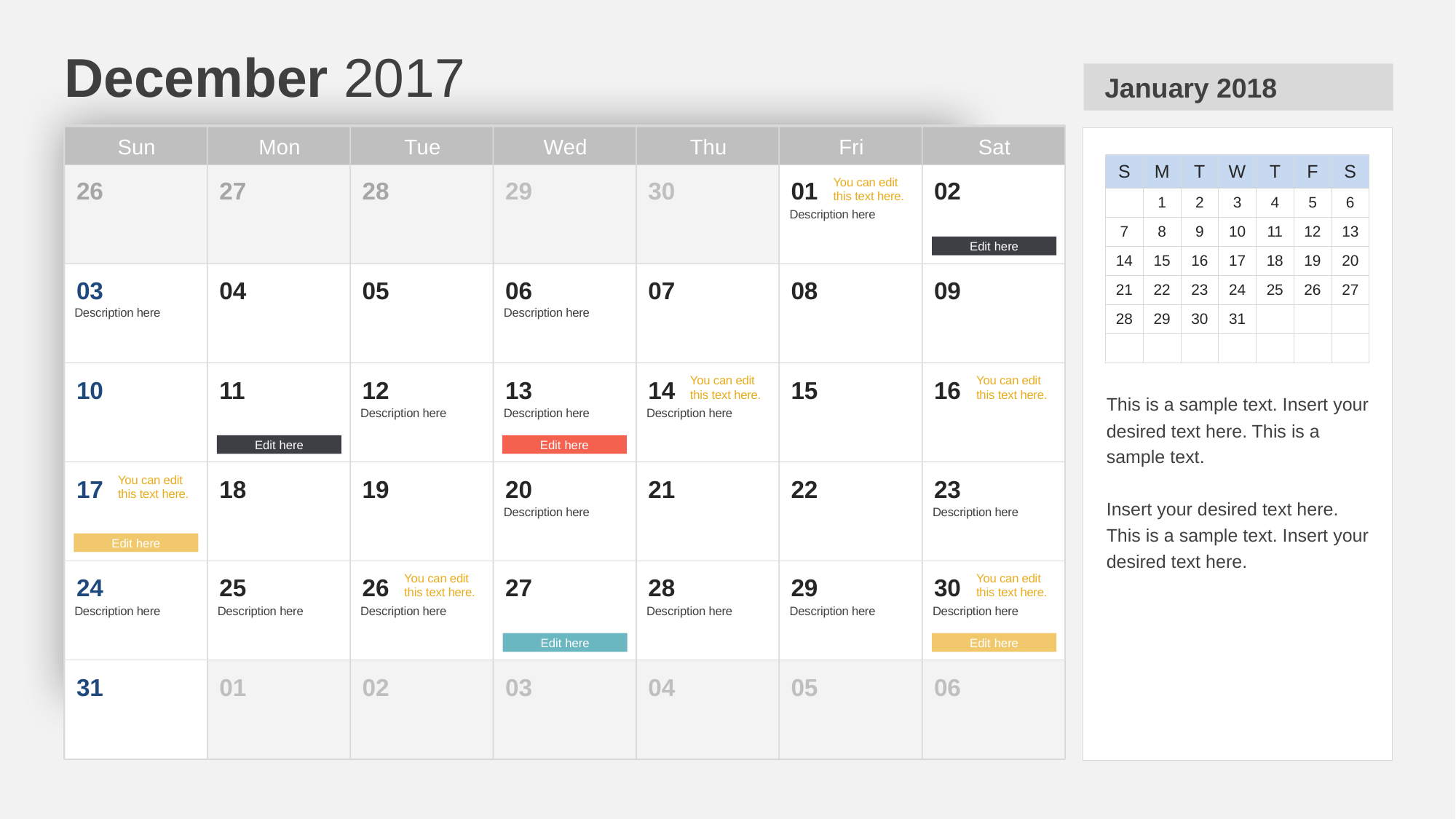

# December 2017
January 2018

Sun
Mon
Tue
Wed
Thu
Fri
Sat

| S | M | T | W | T | F | S |
| --- | --- | --- | --- | --- | --- | --- |
|  | 1 | 2 | 3 | 4 | 5 | 6 |
| 7 | 8 | 9 | 10 | 11 | 12 | 13 |
| 14 | 15 | 16 | 17 | 18 | 19 | 20 |
| 21 | 22 | 23 | 24 | 25 | 26 | 27 |
| 28 | 29 | 30 | 31 |  |  |  |
|  |  |  |  |  |  |  |
26

27

28

29

30

01

You can edit this text here.
Description here
02

Edit here

03

Description here

04

05

06

Description here

07

08

09

10

11

12

Description here

13

Description here

14
You can edit this text here.
Description here

15

16
You can edit this text here.

This is a sample text. Insert your desired text here. This is a sample text.

Insert your desired text here. This is a sample text. Insert your desired text here.

Edit here
Edit here

17
You can edit this text here.

18

19

20

Description here

21

22

23

Description here
Edit here

24

Description here

25

Description here

26
You can edit this text here.
Description here

27

28

Description here

29

Description here

30
You can edit this text here.
Description here
Edit here
Edit here

31

01

02

03

04

05

06